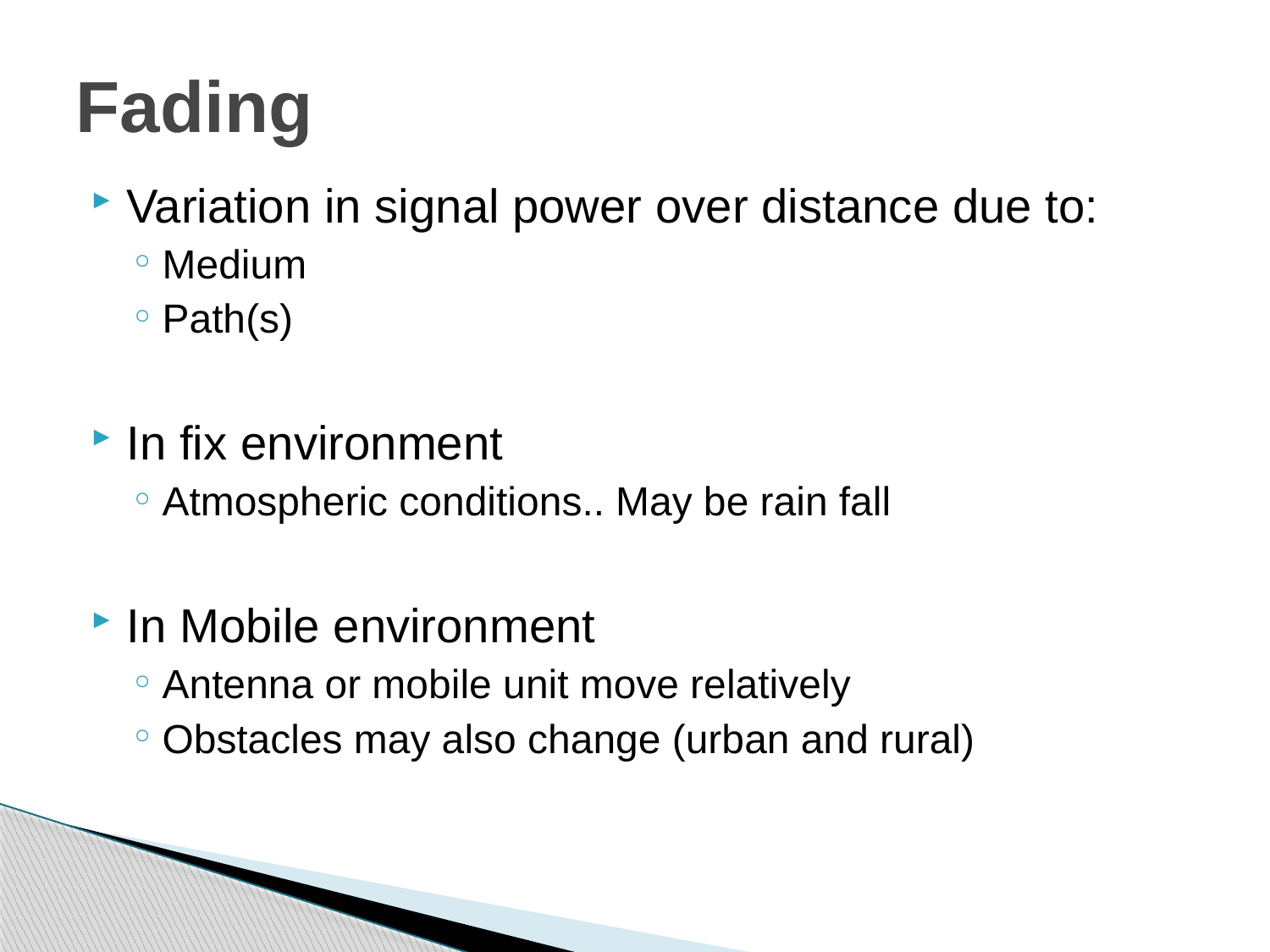

# Fading
Variation in signal power over distance due to:
Medium
Path(s)

In fix environment
Atmospheric conditions.. May be rain fall

In Mobile environment
Antenna or mobile unit move relatively
Obstacles may also change (urban and rural)